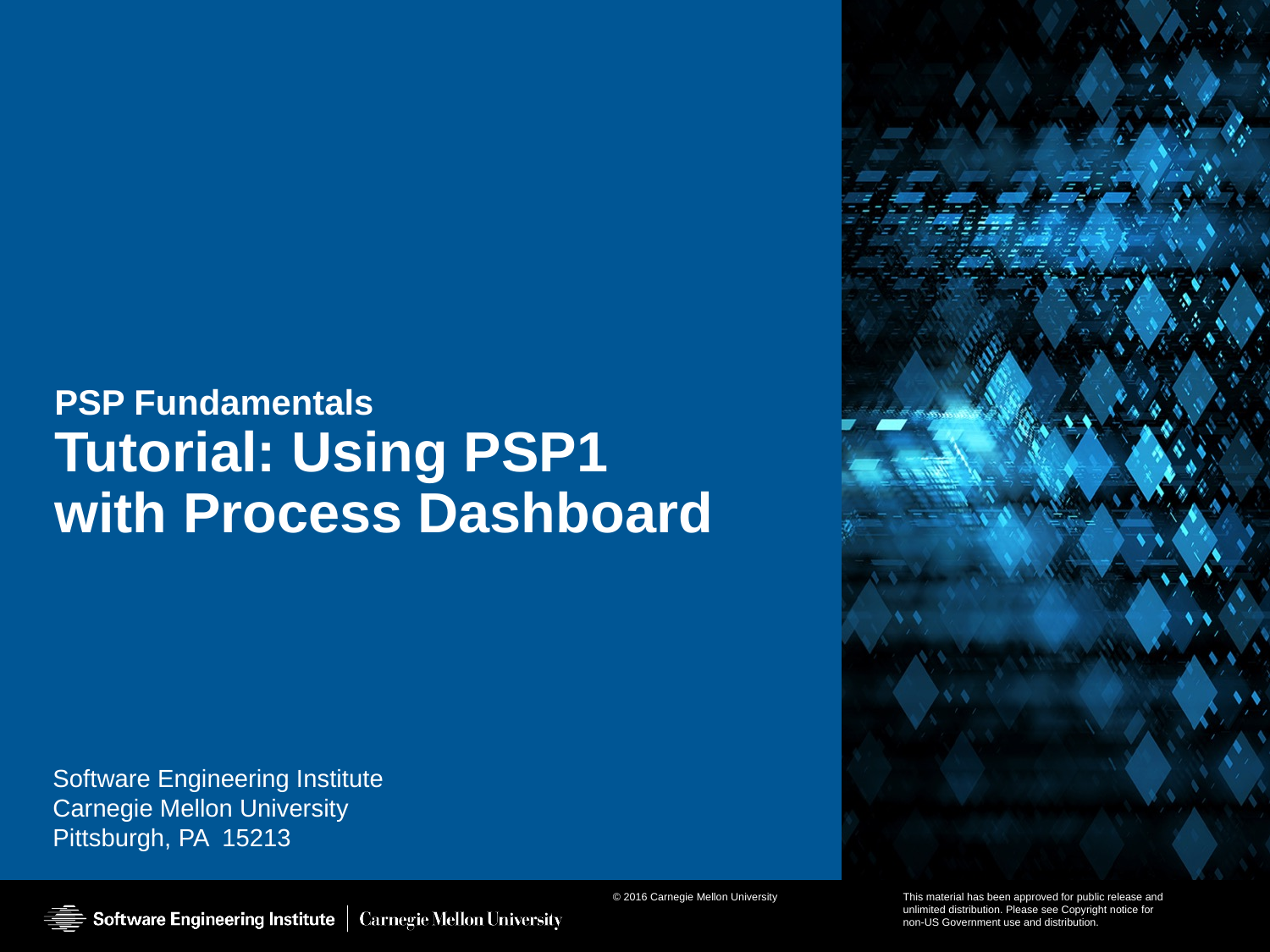

# PSP Fundamentals Tutorial: Using PSP1 with Process Dashboard